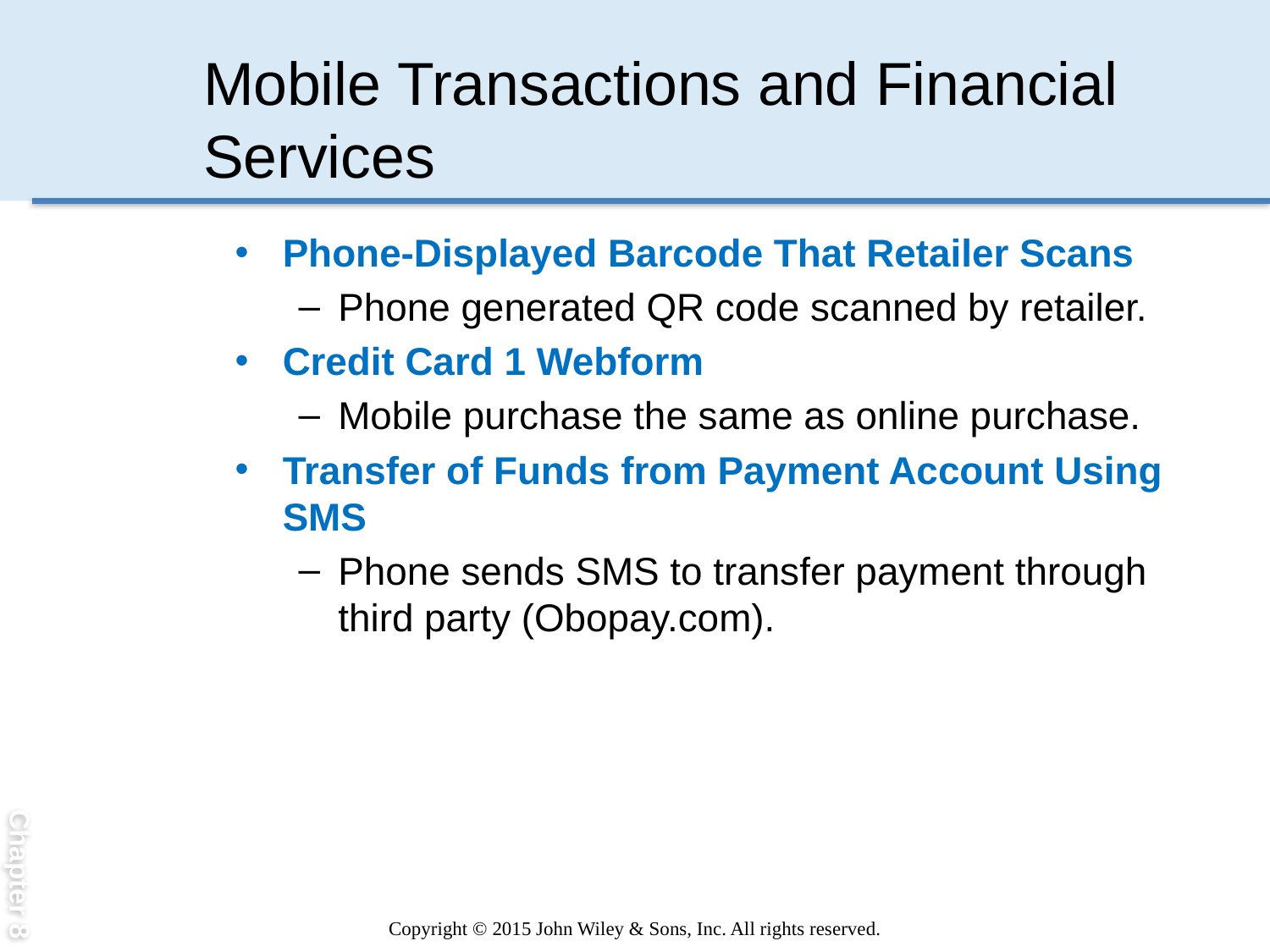

Chapter 8
# Mobile Transactions and Financial Services
Phone-Displayed Barcode That Retailer Scans
Phone generated QR code scanned by retailer.
Credit Card 1 Webform
Mobile purchase the same as online purchase.
Transfer of Funds from Payment Account Using SMS
Phone sends SMS to transfer payment through third party (Obopay.com).